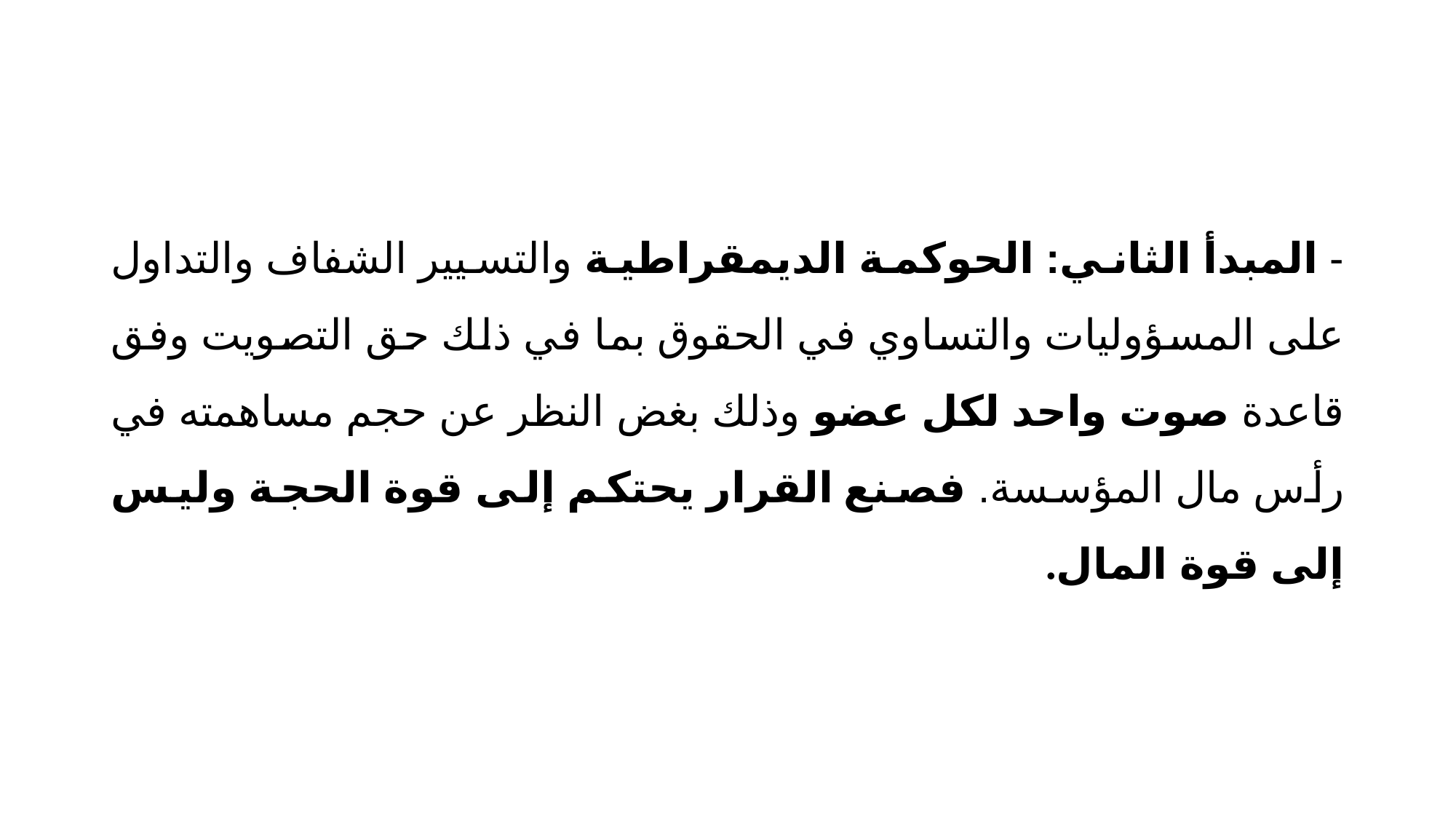

- المبدأ الثاني: الحوكمة الديمقراطية والتسيير الشفاف والتداول على المسؤوليات والتساوي في الحقوق بما في ذلك حق التصويت وفق قاعدة صوت واحد لكل عضو وذلك بغض النظر عن حجم مساهمته في رأس مال المؤسسة. فصنع القرار يحتكم إلى قوة الحجة وليس إلى قوة المال.